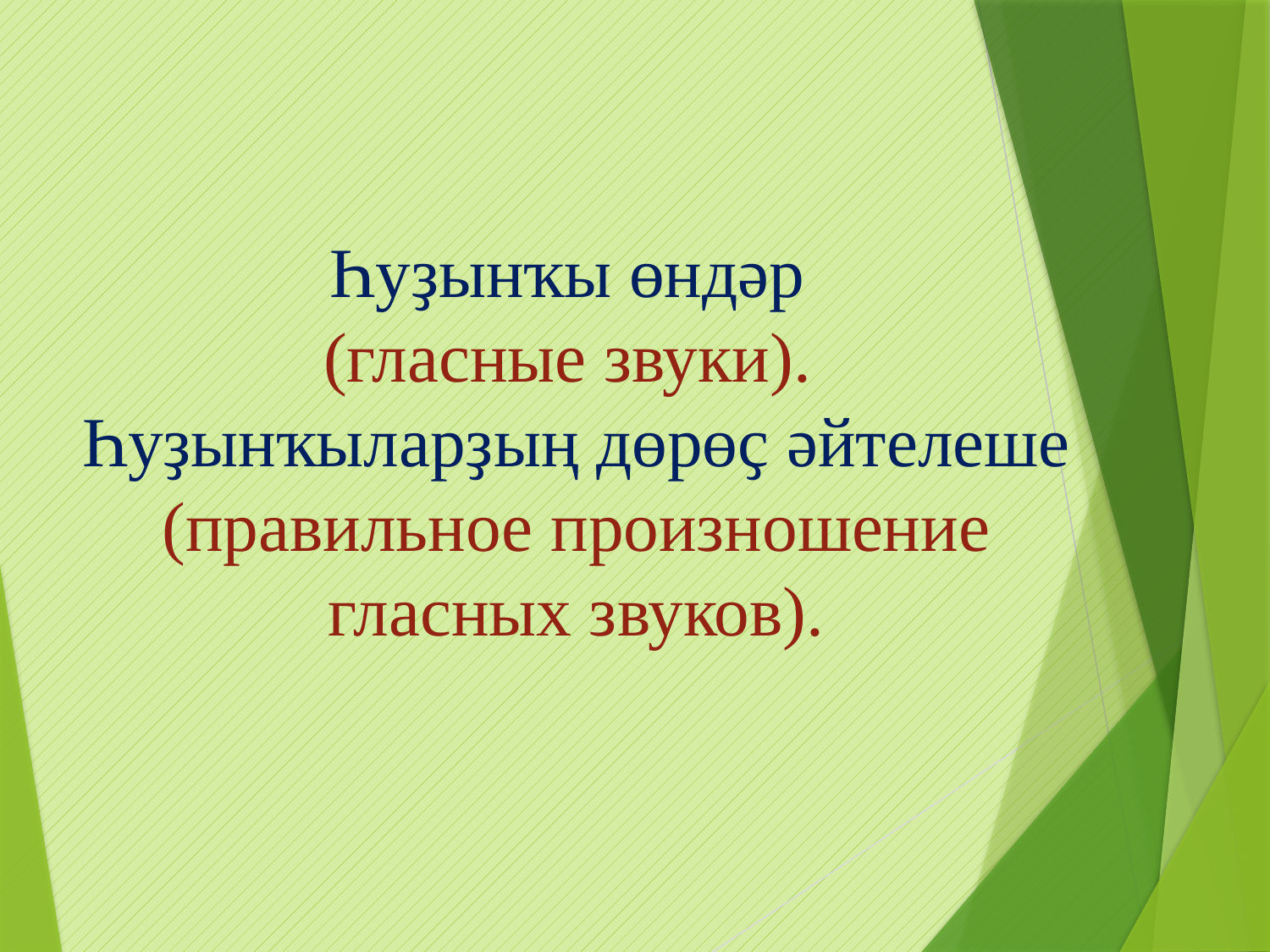

Һуҙынҡы өндәр
(гласные звуки).
Һуҙынҡыларҙың дөрөҫ әйтелеше (правильное произношение гласных звуков).